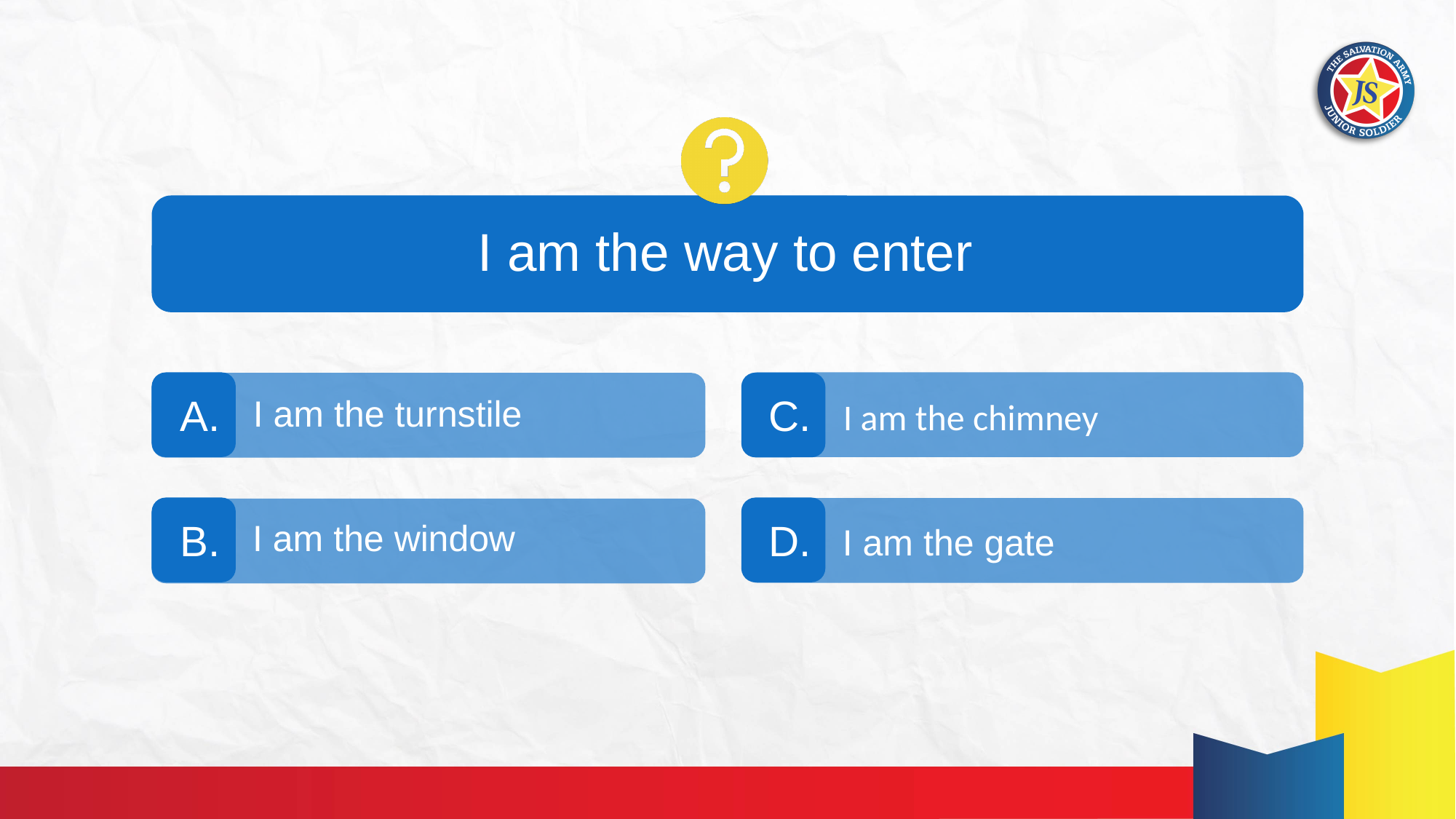

# I am the way to enter
I am the turnstile
I am the chimney
I am the window
I am the gate